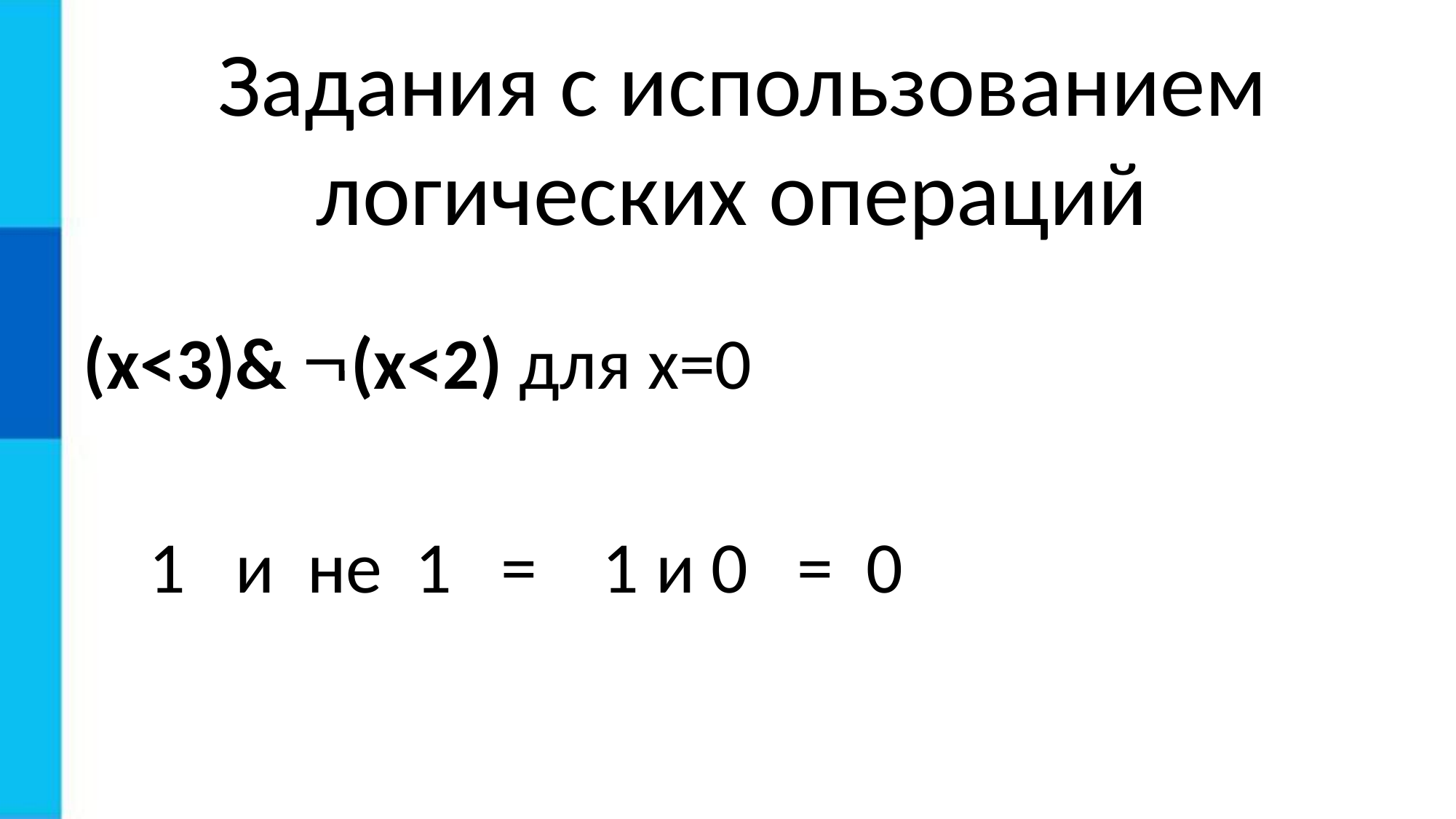

# Задания с использованием логических операций
(x<3)& ¬(x<2) для х=0

    1   и  не  1   =    1 и 0   =  0